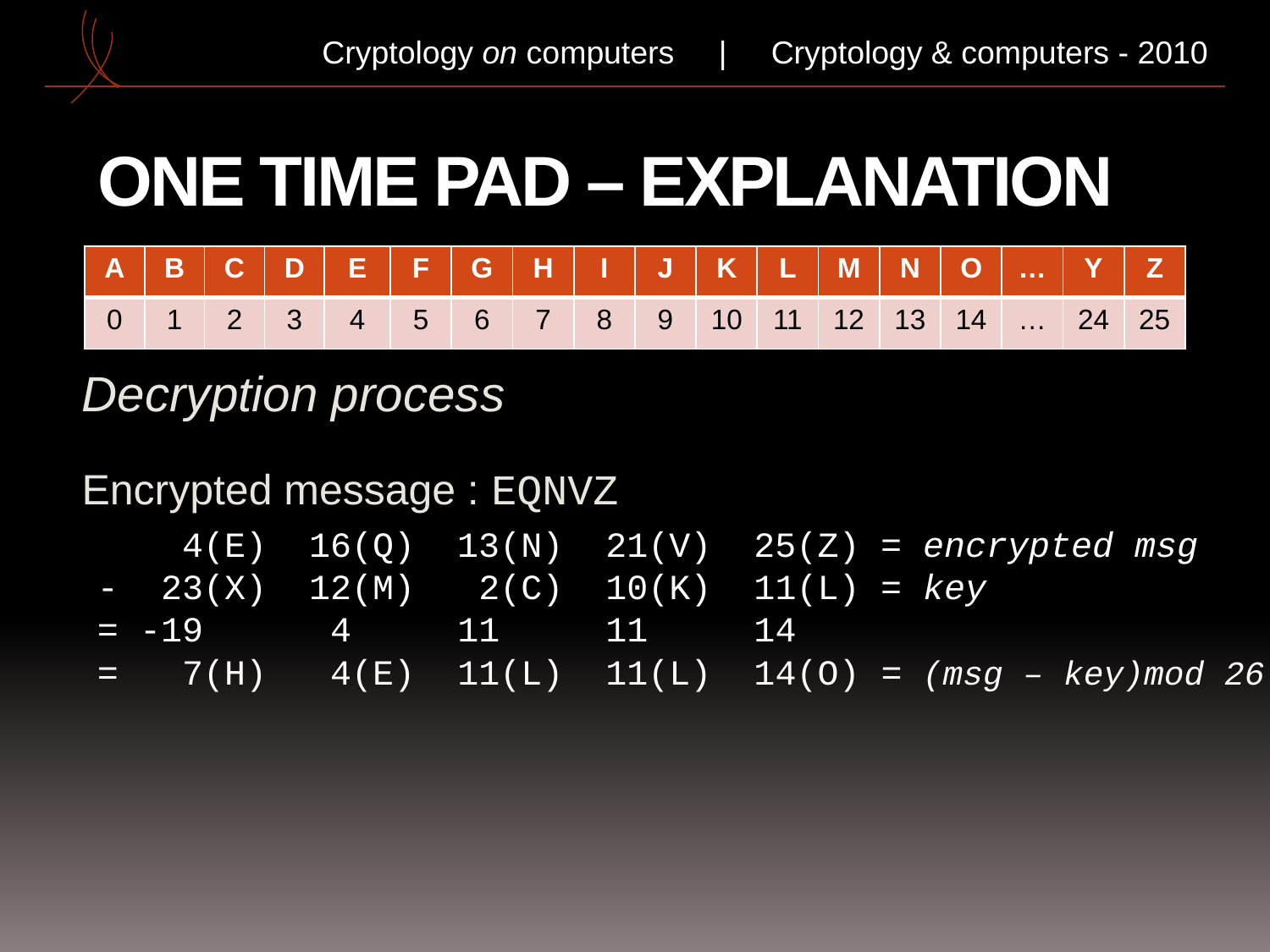

Cryptology on computers     |     Cryptology & computers - 2010
# One time pad – Explanation
| A | B | C | D | E | F | G | H | I | J | K | L | M | N | O | … | Y | Z |
| --- | --- | --- | --- | --- | --- | --- | --- | --- | --- | --- | --- | --- | --- | --- | --- | --- | --- |
| 0 | 1 | 2 | 3 | 4 | 5 | 6 | 7 | 8 | 9 | 10 | 11 | 12 | 13 | 14 | … | 24 | 25 |
Decryption process

Encrypted message : EQNVZ

    4(E)  16(Q)  13(N)  21(V)  25(Z) = encrypted msg
-  23(X)  12(M)   2(C)  10(K)  11(L) = key
= -19      4     11     11     14
=   7(H)   4(E)  11(L)  11(L)  14(O) = (msg – key)mod 26